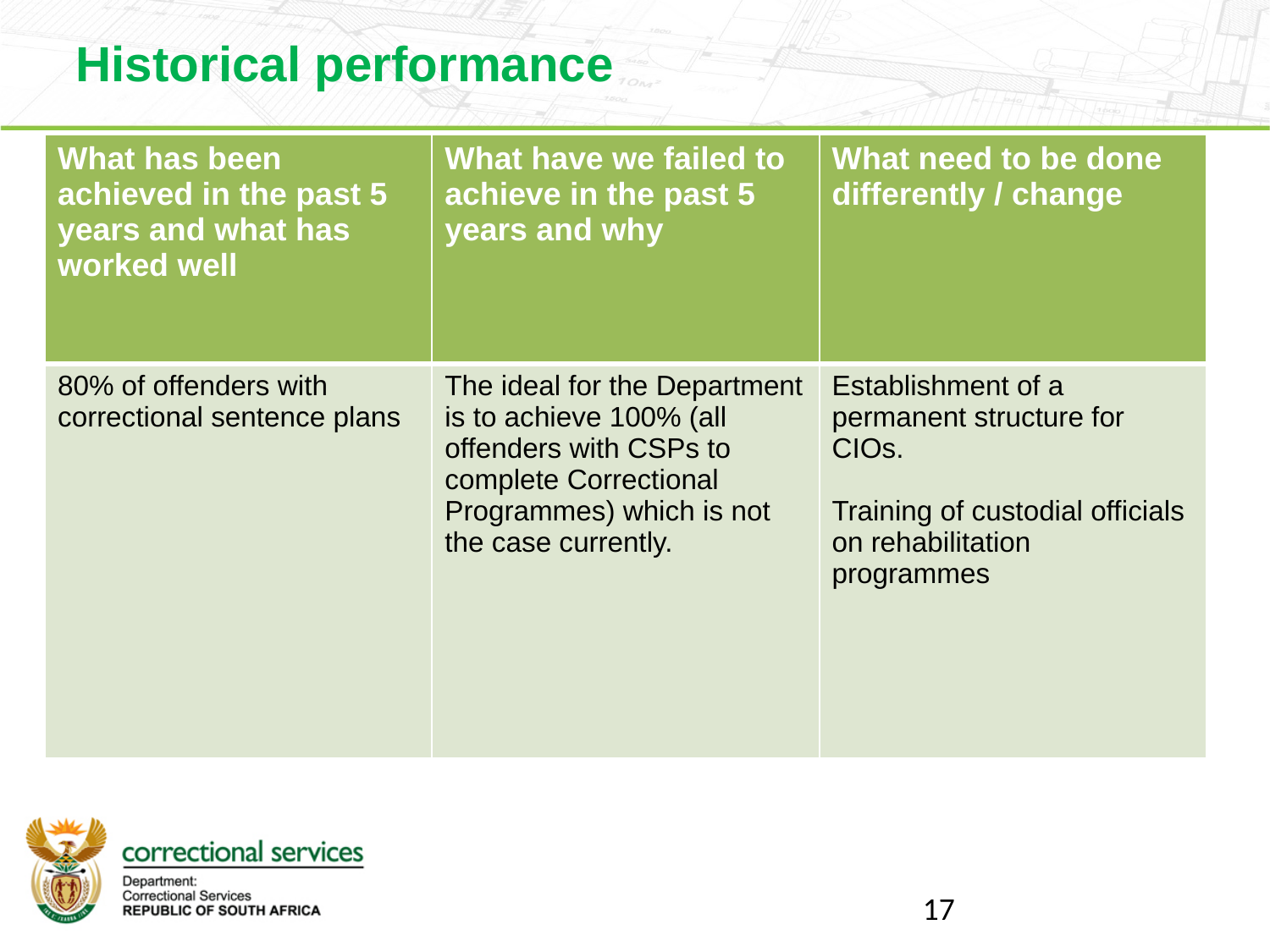

Historical performance
| What has been achieved in the past 5 years and what has worked well | What have we failed to achieve in the past 5 years and why | What need to be done differently / change |
| --- | --- | --- |
| 80% of offenders with correctional sentence plans | The ideal for the Department is to achieve 100% (all offenders with CSPs to complete Correctional Programmes) which is not the case currently. | Establishment of a permanent structure for CIOs. Training of custodial officials on rehabilitation programmes |
17